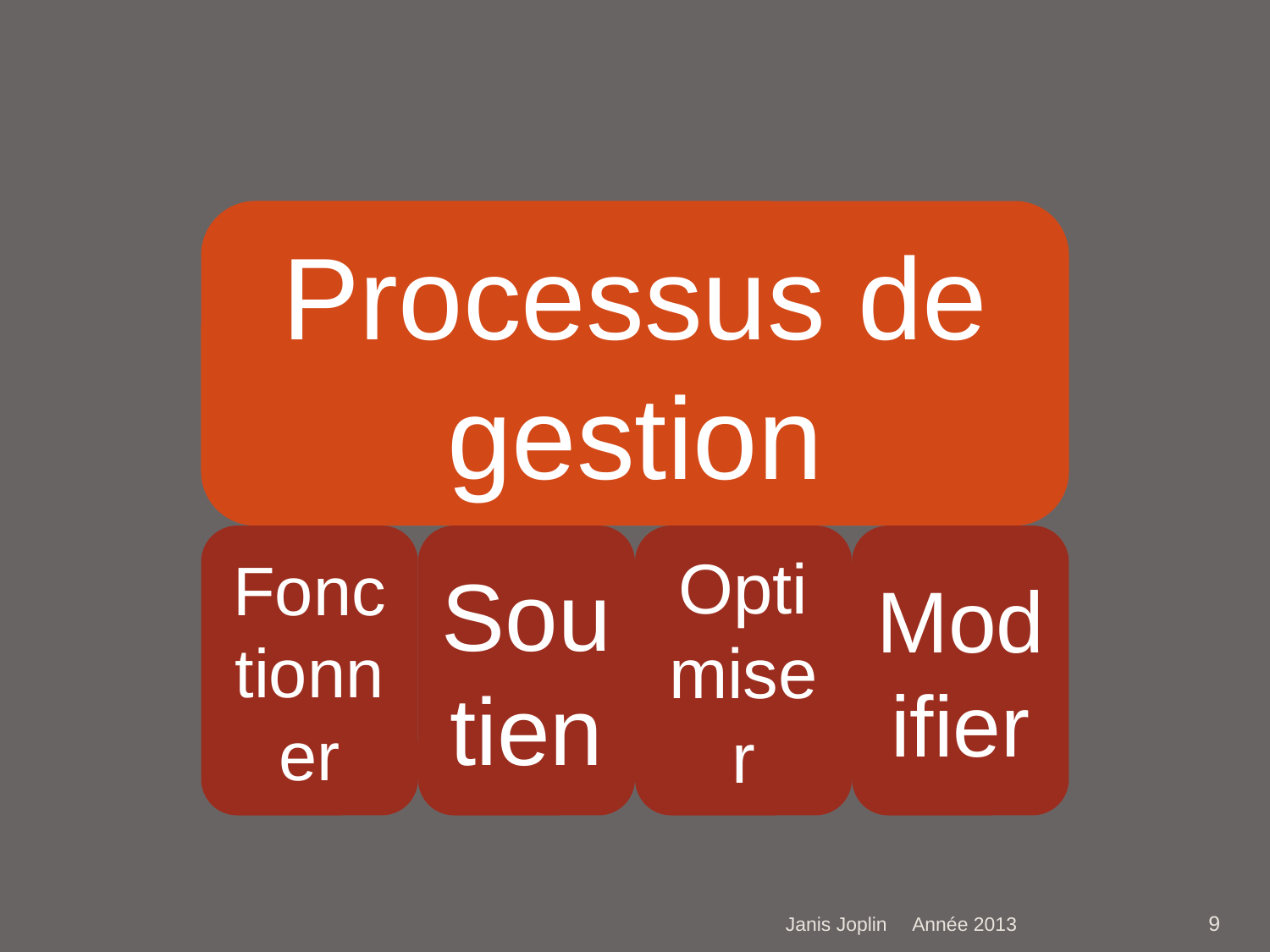

Processus de gestion
Fonctionner
Soutien
Optimiser
Modifier
Janis Joplin
Année 2013
9